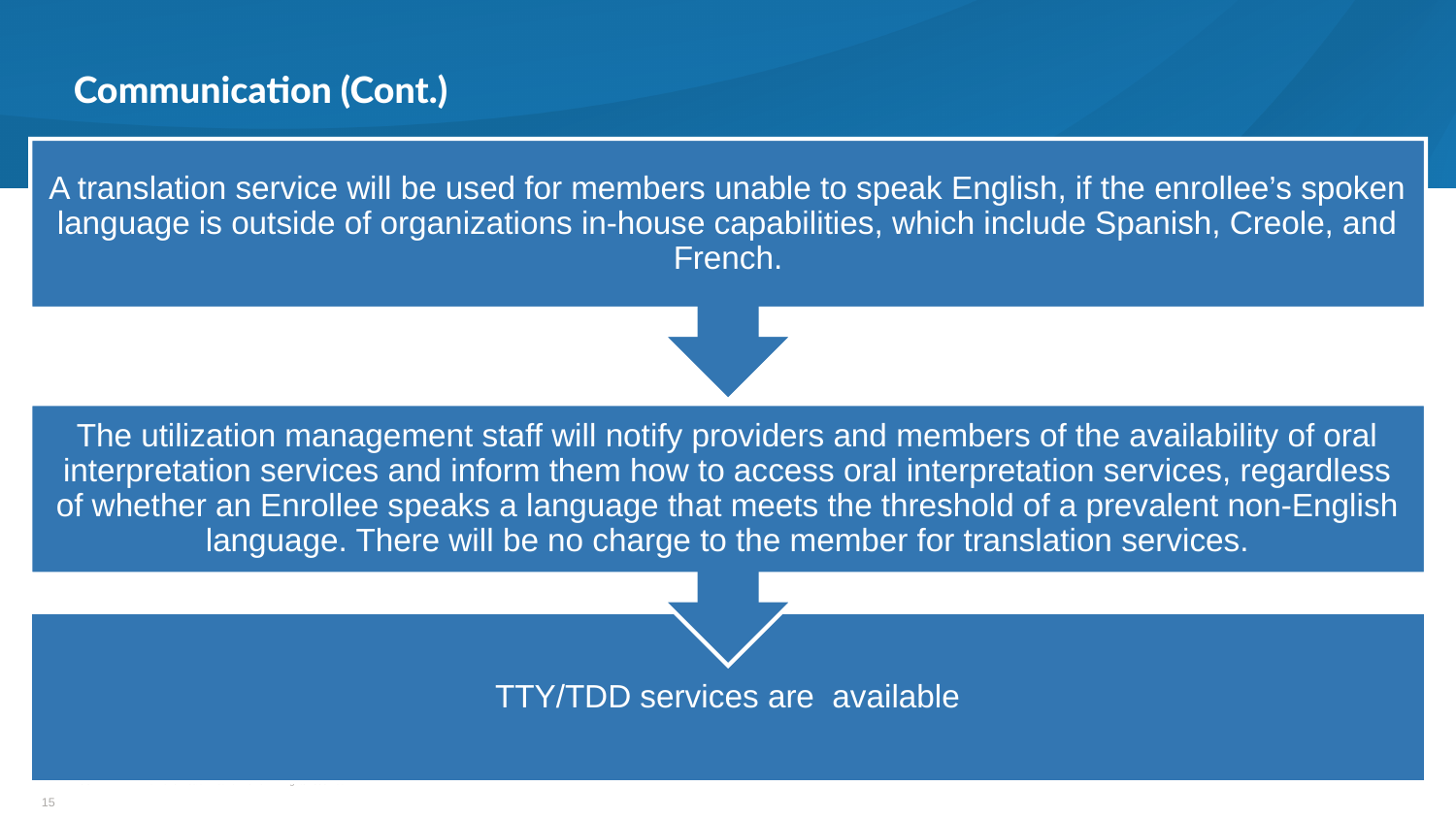

Communication (Cont.)
TTY/TDD services are  available
The utilization management staff will notify providers and members of the availability of oral interpretation services and inform them how to access oral interpretation services, regardless of whether an Enrollee speaks a language that meets the threshold of a prevalent non-English language. There will be no charge to the member for translation services.
A translation service will be used for members unable to speak English, if the enrollee’s spoken language is outside of organizations in-house capabilities, which include Spanish, Creole, and French.
15